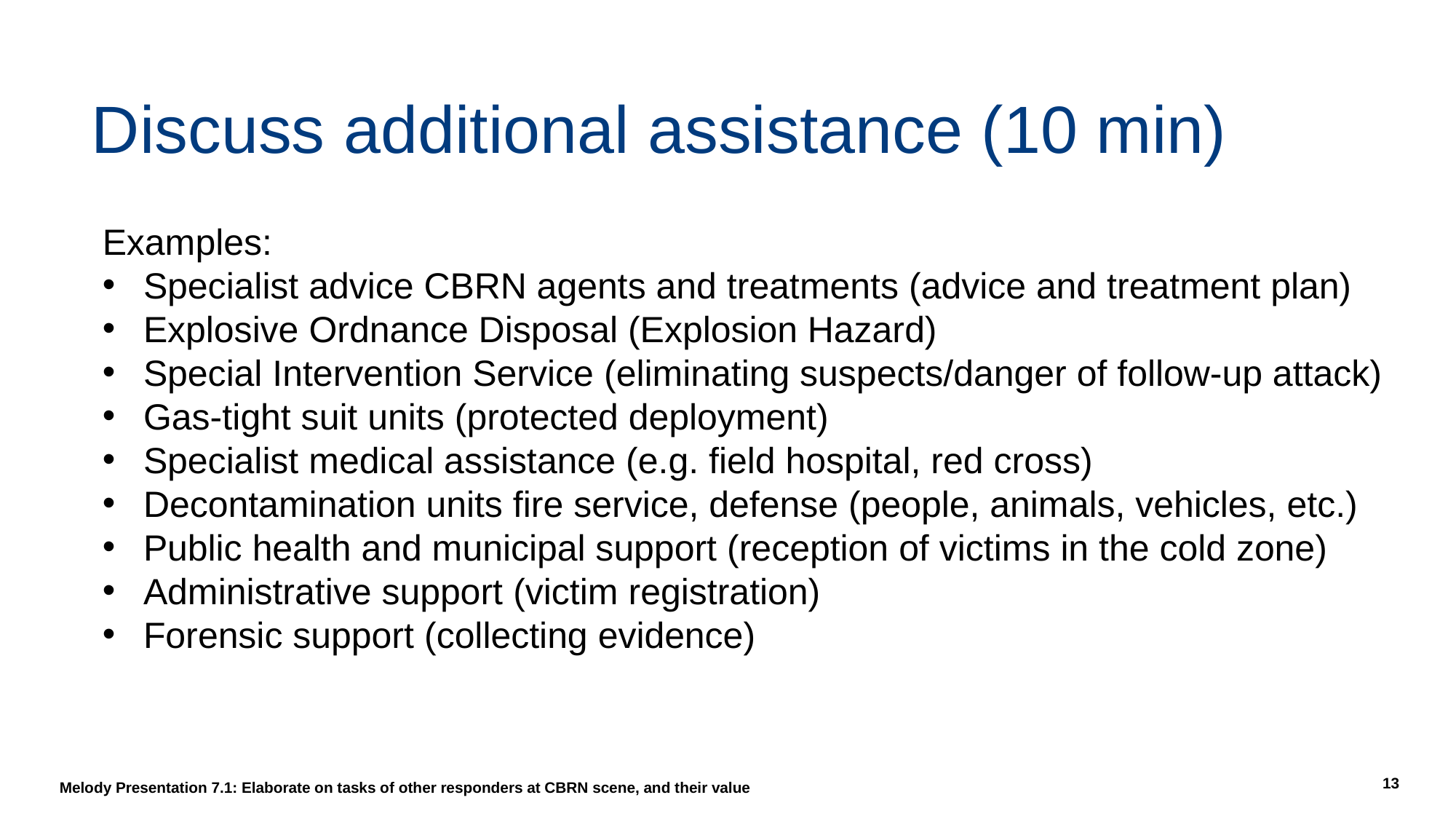

# Discuss additional assistance (10 min)
Examples:
Specialist advice CBRN agents and treatments (advice and treatment plan)
Explosive Ordnance Disposal (Explosion Hazard)
Special Intervention Service (eliminating suspects/danger of follow-up attack)
Gas-tight suit units (protected deployment)
Specialist medical assistance (e.g. field hospital, red cross)
Decontamination units fire service, defense (people, animals, vehicles, etc.)
Public health and municipal support (reception of victims in the cold zone)
Administrative support (victim registration)
Forensic support (collecting evidence)
Melody Presentation 7.1: Elaborate on tasks of other responders at CBRN scene, and their value
13